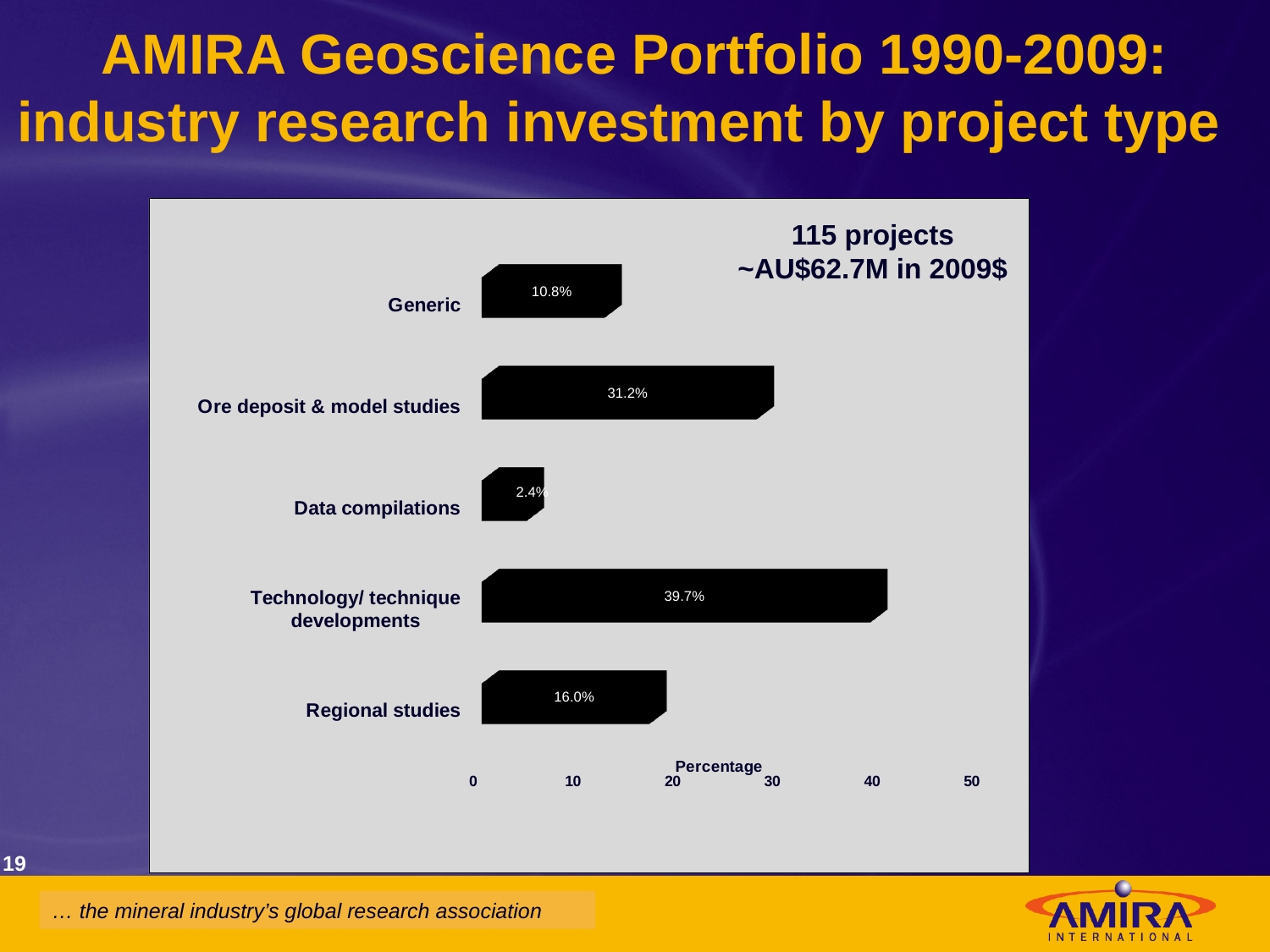

# AMIRA Geoscience Portfolio 1990-2009: industry research investment by project type

[unsupported chart]

115 projects
~AU$62.7M in 2009$
19